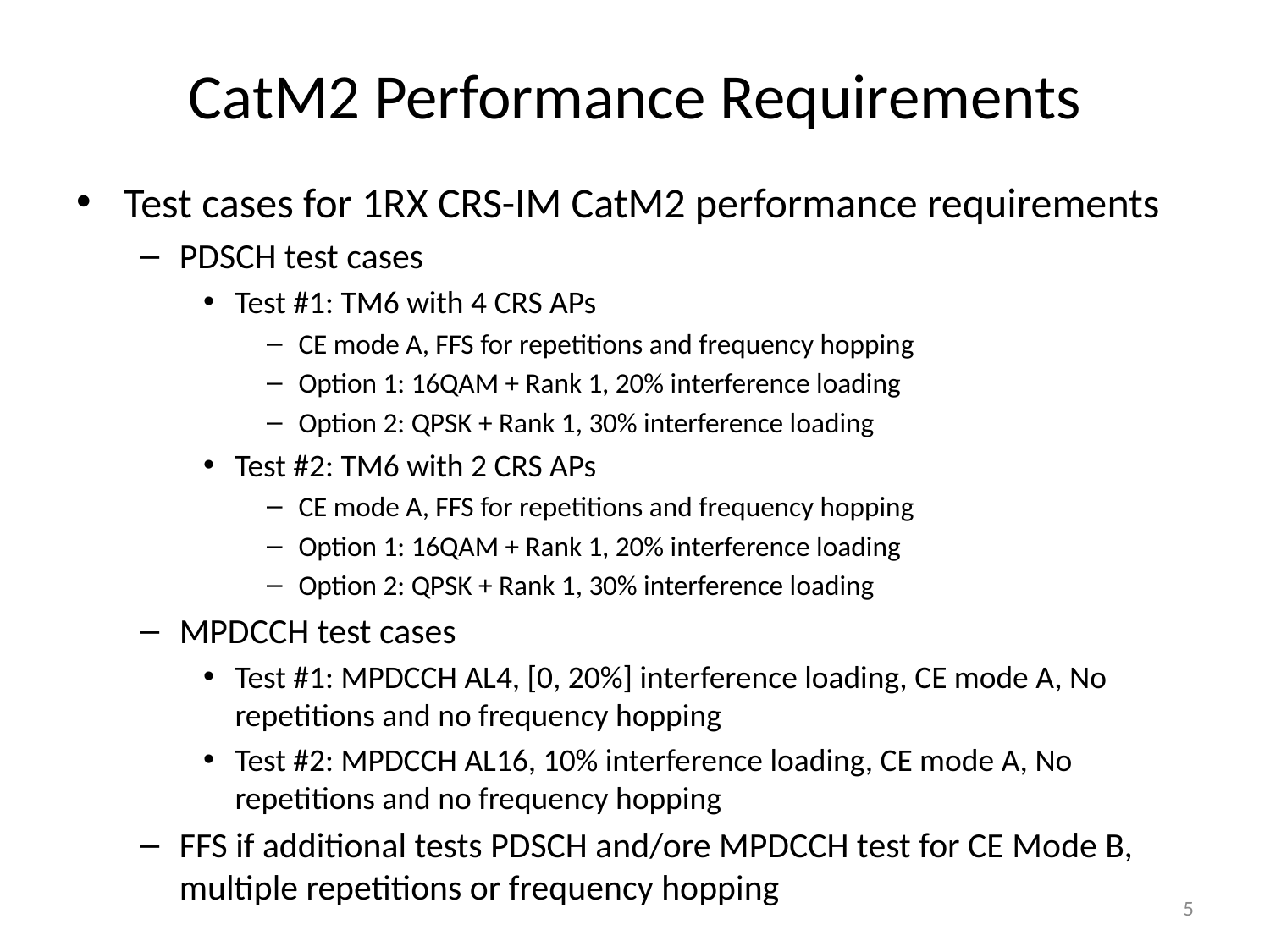

# CatM2 Performance Requirements
Test cases for 1RX CRS-IM CatM2 performance requirements
PDSCH test cases
Test #1: TM6 with 4 CRS APs
CE mode A, FFS for repetitions and frequency hopping
Option 1: 16QAM + Rank 1, 20% interference loading
Option 2: QPSK + Rank 1, 30% interference loading
Test #2: TM6 with 2 CRS APs
CE mode A, FFS for repetitions and frequency hopping
Option 1: 16QAM + Rank 1, 20% interference loading
Option 2: QPSK + Rank 1, 30% interference loading
MPDCCH test cases
Test #1: MPDCCH AL4, [0, 20%] interference loading, CE mode A, No repetitions and no frequency hopping
Test #2: MPDCCH AL16, 10% interference loading, CE mode A, No repetitions and no frequency hopping
FFS if additional tests PDSCH and/ore MPDCCH test for CE Mode B, multiple repetitions or frequency hopping
5